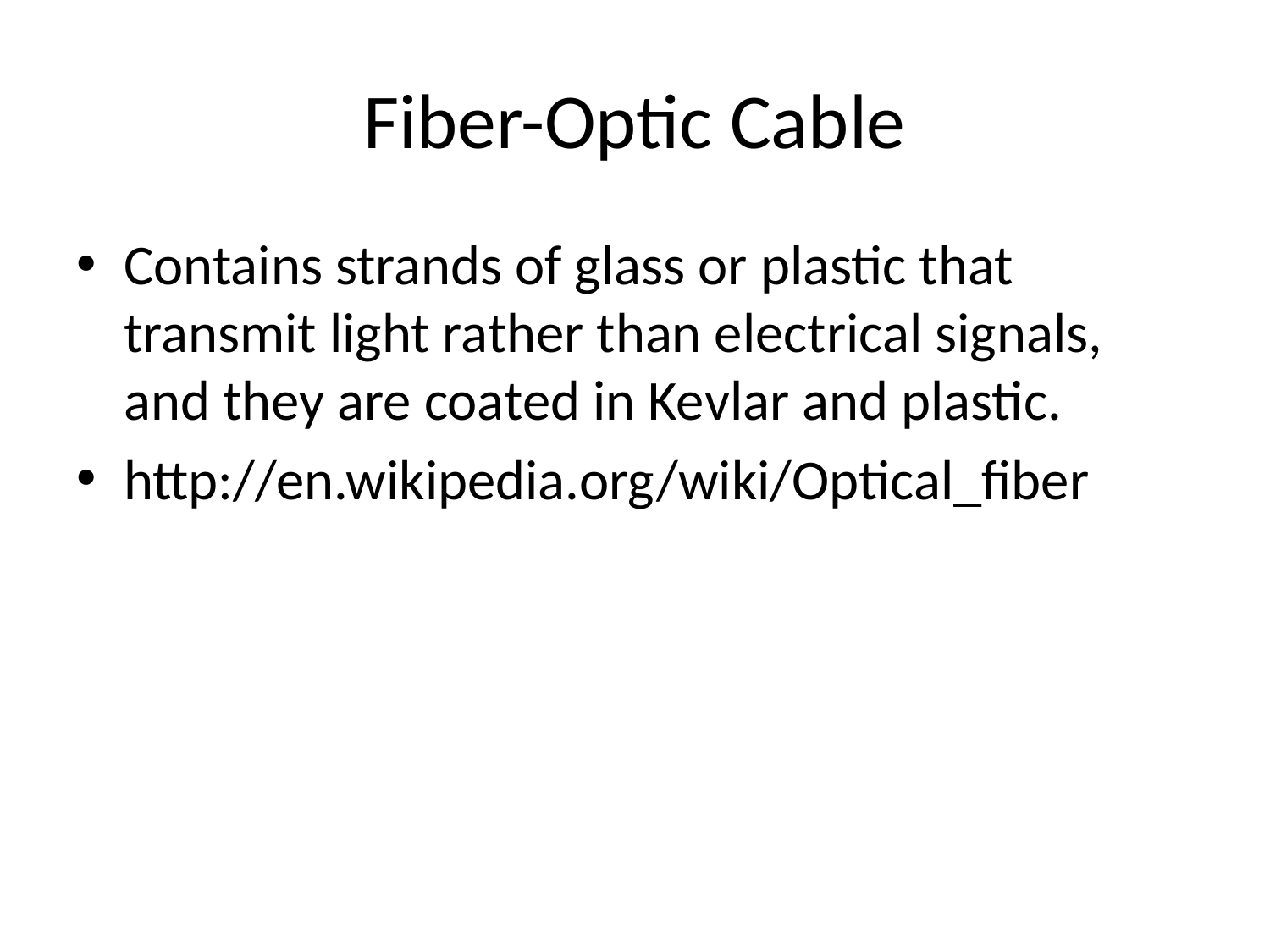

# Fiber-Optic Cable
Contains strands of glass or plastic that transmit light rather than electrical signals, and they are coated in Kevlar and plastic.
http://en.wikipedia.org/wiki/Optical_fiber